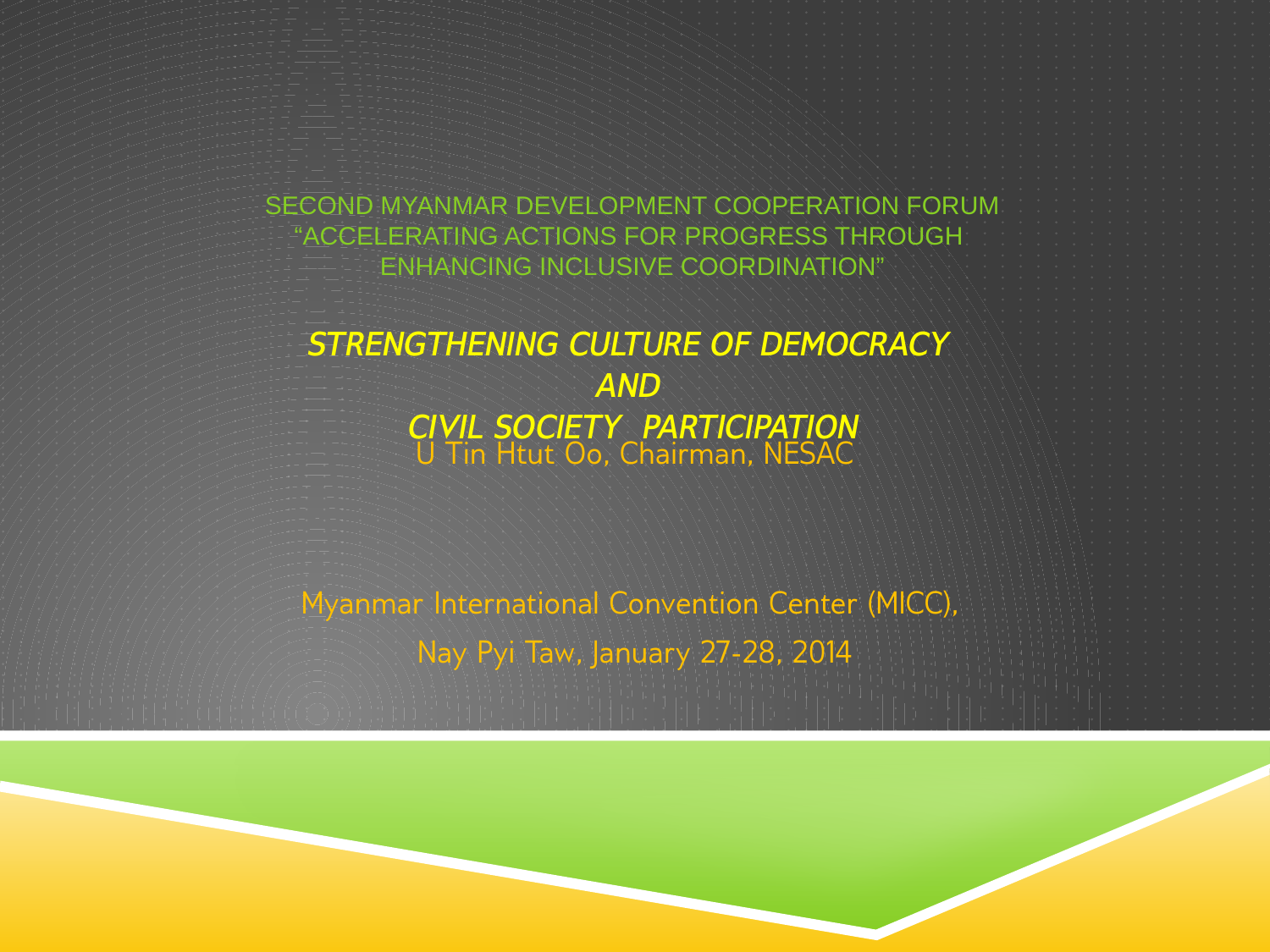

# Second Myanmar Development Cooperation Forum “Accelerating Actions for Progress through Enhancing Inclusive Coordination” Strengthening Culture of Democracy and Civil Society  participation
U Tin Htut Oo, Chairman, NESAC

Myanmar International Convention Center (MICC),
Nay Pyi Taw, January 27-28, 2014